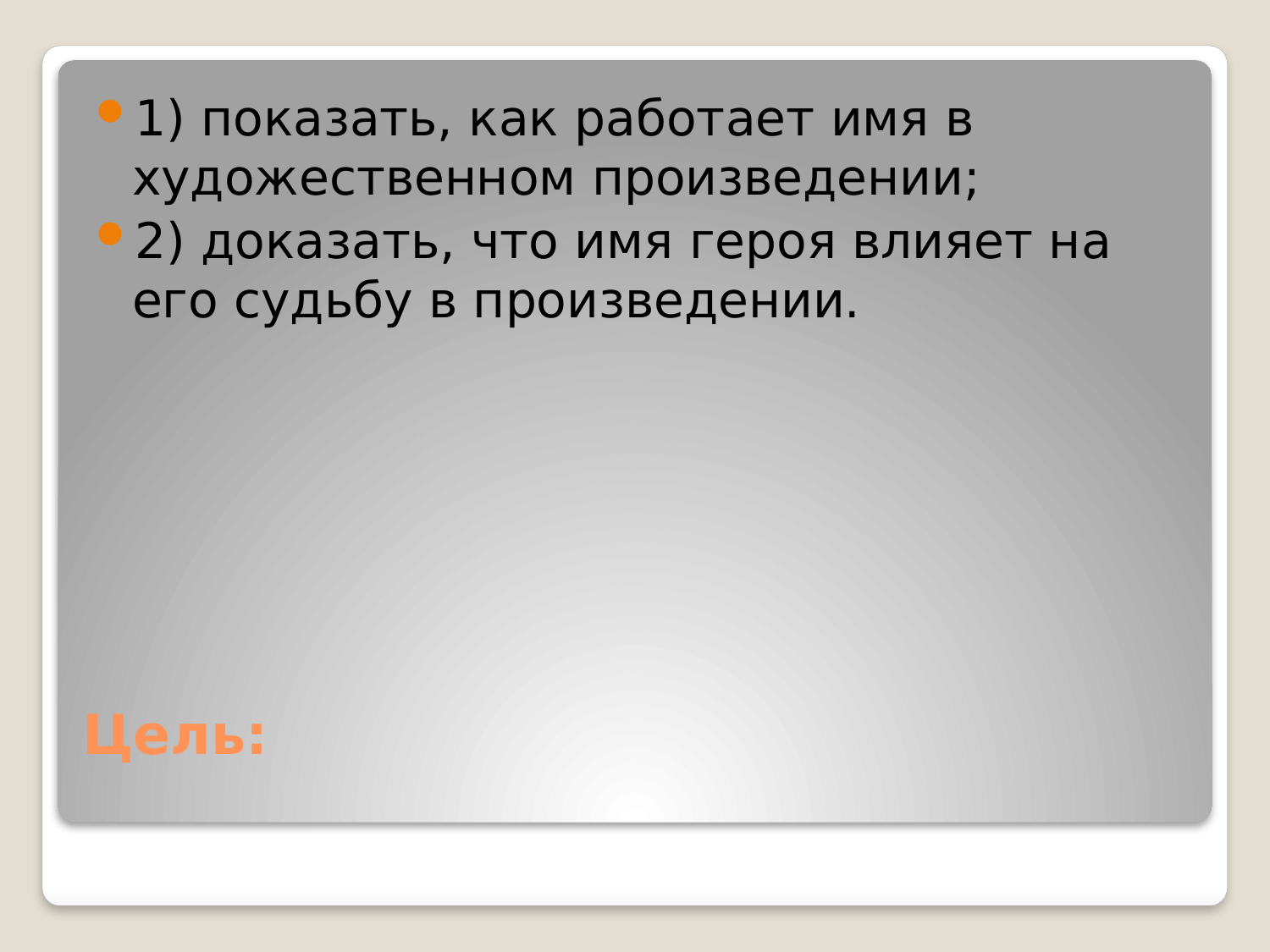

1) показать, как работает имя в художественном произведении;
2) доказать, что имя героя влияет на его судьбу в произведении.

# Цель: